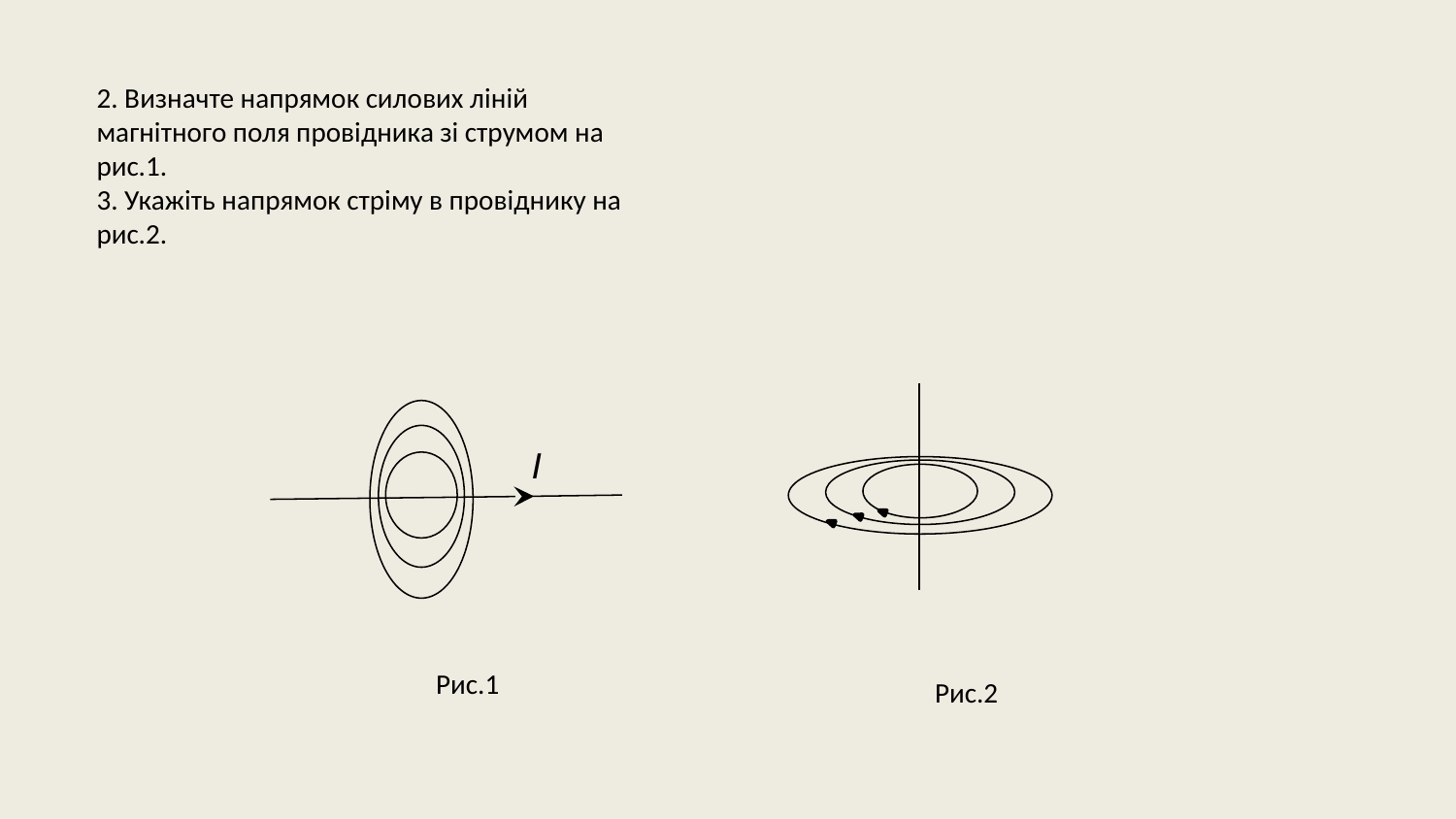

2. Визначте напрямок силових ліній магнітного поля провідника зі струмом на рис.1.
3. Укажіть напрямок стріму в провіднику на рис.2.

I

Рис.1
Рис.2